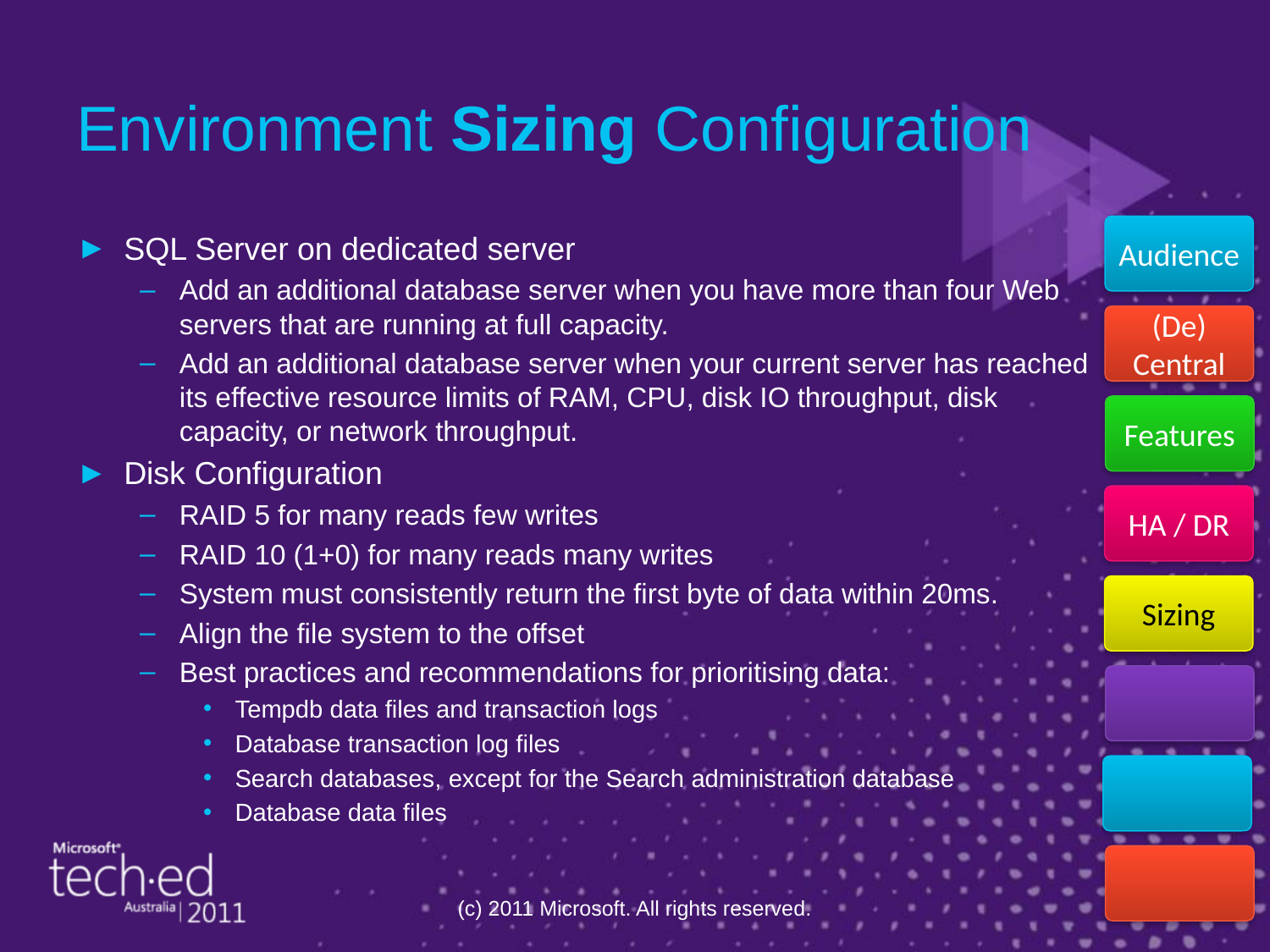

# Environment Sizing Configuration
Audience
SQL Server on dedicated server
Add an additional database server when you have more than four Web servers that are running at full capacity.
Add an additional database server when your current server has reached its effective resource limits of RAM, CPU, disk IO throughput, disk capacity, or network throughput.
Disk Configuration
RAID 5 for many reads few writes
RAID 10 (1+0) for many reads many writes
System must consistently return the first byte of data within 20ms.
Align the file system to the offset
Best practices and recommendations for prioritising data:
Tempdb data files and transaction logs
Database transaction log files
Search databases, except for the Search administration database
Database data files
(De) Central
Features
HA / DR
Sizing

(c) 2011 Microsoft. All rights reserved.